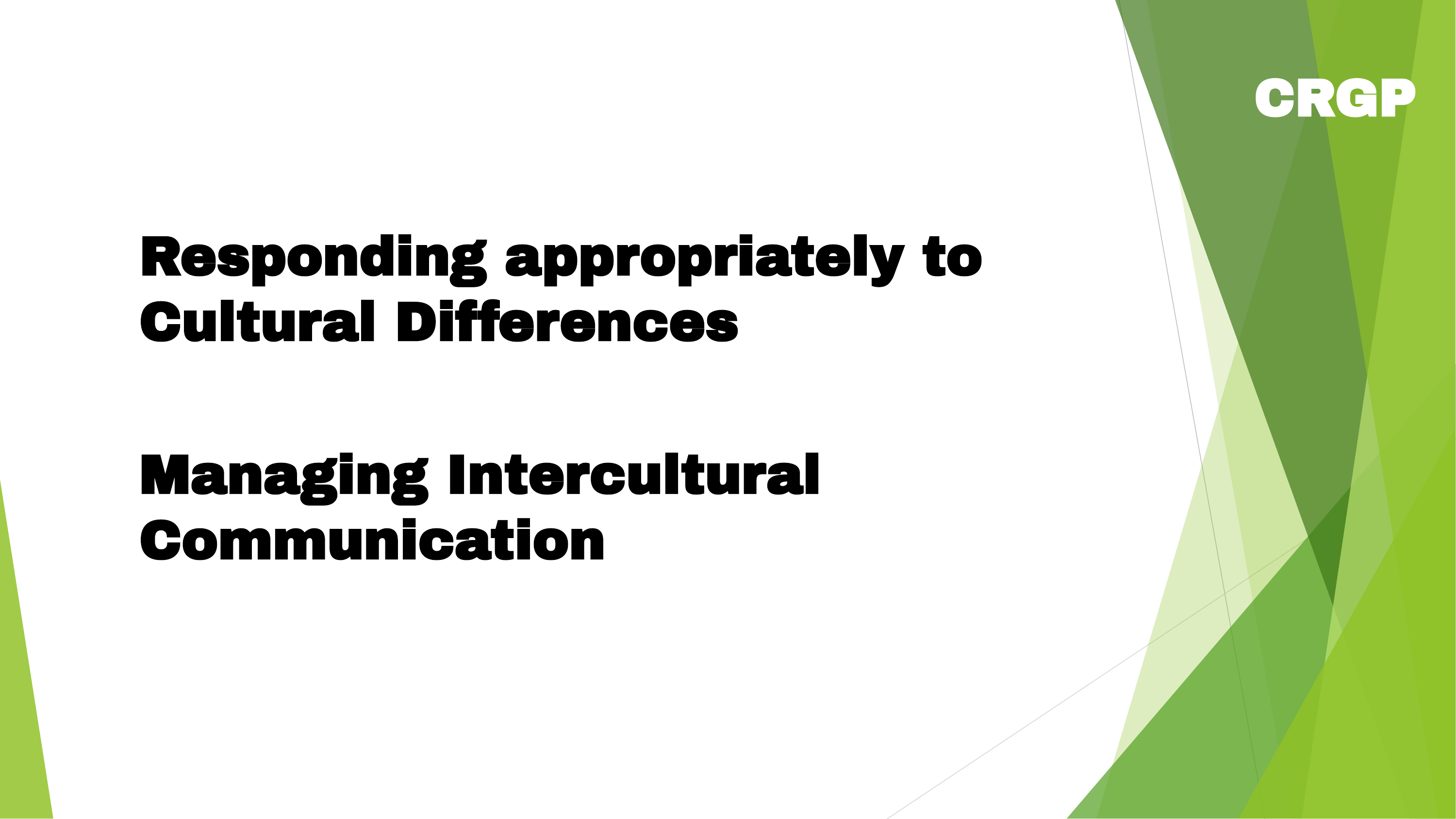

CRGP
Responding appropriately to Cultural Differences

Managing Intercultural Communication